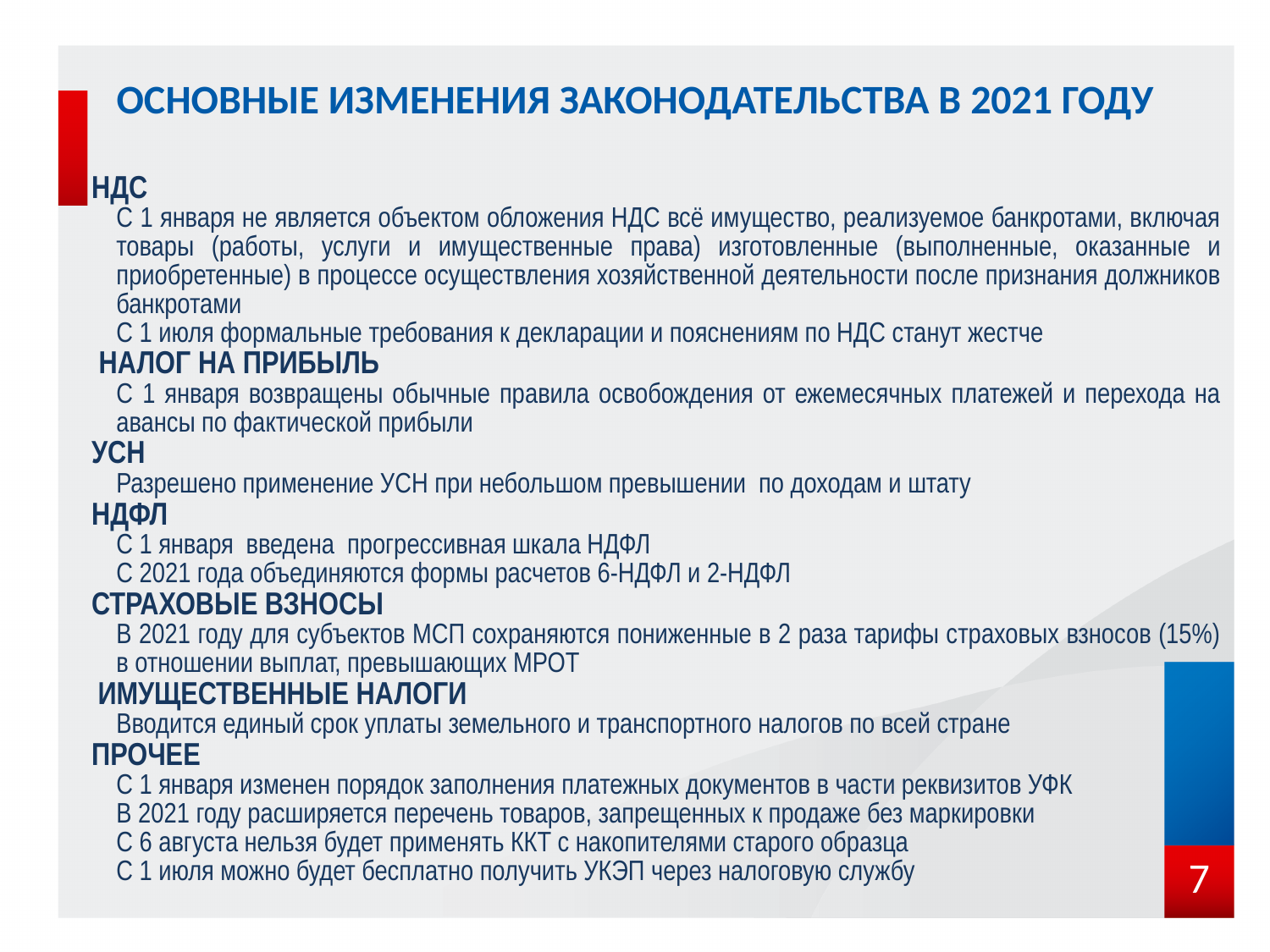

ОСНОВНЫЕ ИЗМЕНЕНИЯ ЗАКОНОДАТЕЛЬСТВА В 2021 ГОДУ
НДС
С 1 января не является объектом обложения НДС всё имущество, реализуемое банкротами, включая товары (работы, услуги и имущественные права) изготовленные (выполненные, оказанные и приобретенные) в процессе осуществления хозяйственной деятельности после признания должников банкротами
С 1 июля формальные требования к декларации и пояснениям по НДС станут жестче
 НАЛОГ НА ПРИБЫЛЬ
С 1 января возвращены обычные правила освобождения от ежемесячных платежей и перехода на авансы по фактической прибыли
УСН
Разрешено применение УСН при небольшом превышении  по доходам и штату
НДФЛ
С 1 января  введена  прогрессивная шкала НДФЛ
С 2021 года объединяются формы расчетов 6-НДФЛ и 2-НДФЛ
СТРАХОВЫЕ ВЗНОСЫ
В 2021 году для субъектов МСП сохраняются пониженные в 2 раза тарифы страховых взносов (15%) в отношении выплат, превышающих МРОТ
 ИМУЩЕСТВЕННЫЕ НАЛОГИ
Вводится единый срок уплаты земельного и транспортного налогов по всей стране
ПРОЧЕЕ
С 1 января изменен порядок заполнения платежных документов в части реквизитов УФК
В 2021 году расширяется перечень товаров, запрещенных к продаже без маркировки
С 6 августа нельзя будет применять ККТ с накопителями старого образца
С 1 июля можно будет бесплатно получить УКЭП через налоговую службу
7